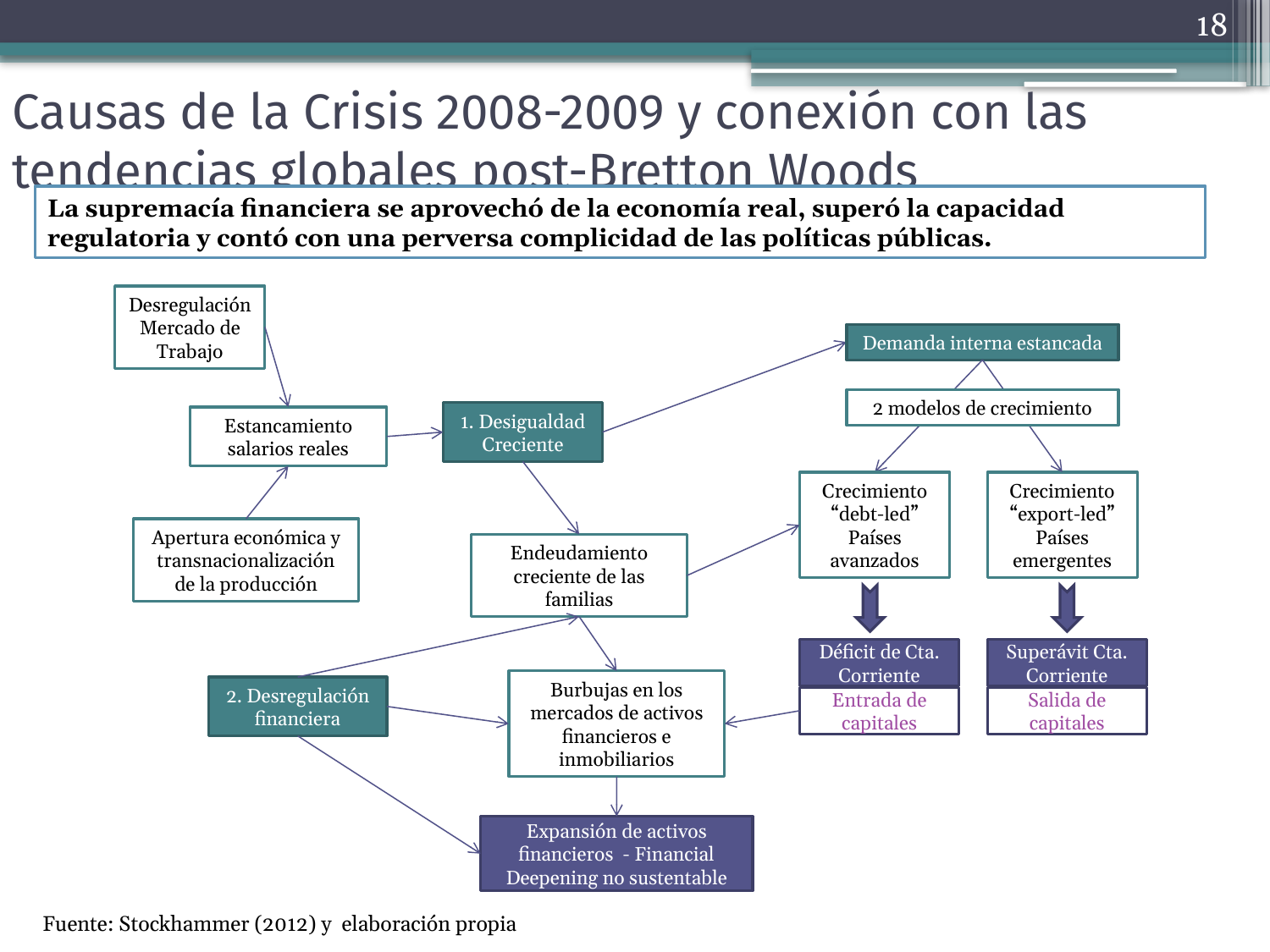

18
Causas de la Crisis 2008-2009 y conexión con las tendencias globales post-Bretton Woods
La supremacía financiera se aprovechó de la economía real, superó la capacidad regulatoria y contó con una perversa complicidad de las políticas públicas.
Desregulación Mercado de Trabajo
Demanda interna estancada
2 modelos de crecimiento
1. Desigualdad Creciente
Estancamiento salarios reales
Crecimiento “debt-led”
Países avanzados
Crecimiento “export-led”
Países emergentes
Apertura económica y transnacionalización de la producción
Endeudamiento creciente de las familias

Déficit de Cta. Corriente
Superávit Cta. Corriente
Burbujas en los mercados de activos financieros e inmobiliarios
2. Desregulación financiera
Entrada de capitales
Salida de capitales
Expansión de activos financieros  - Financial Deepening no sustentable
Fuente: Stockhammer (2012) y  elaboración propia